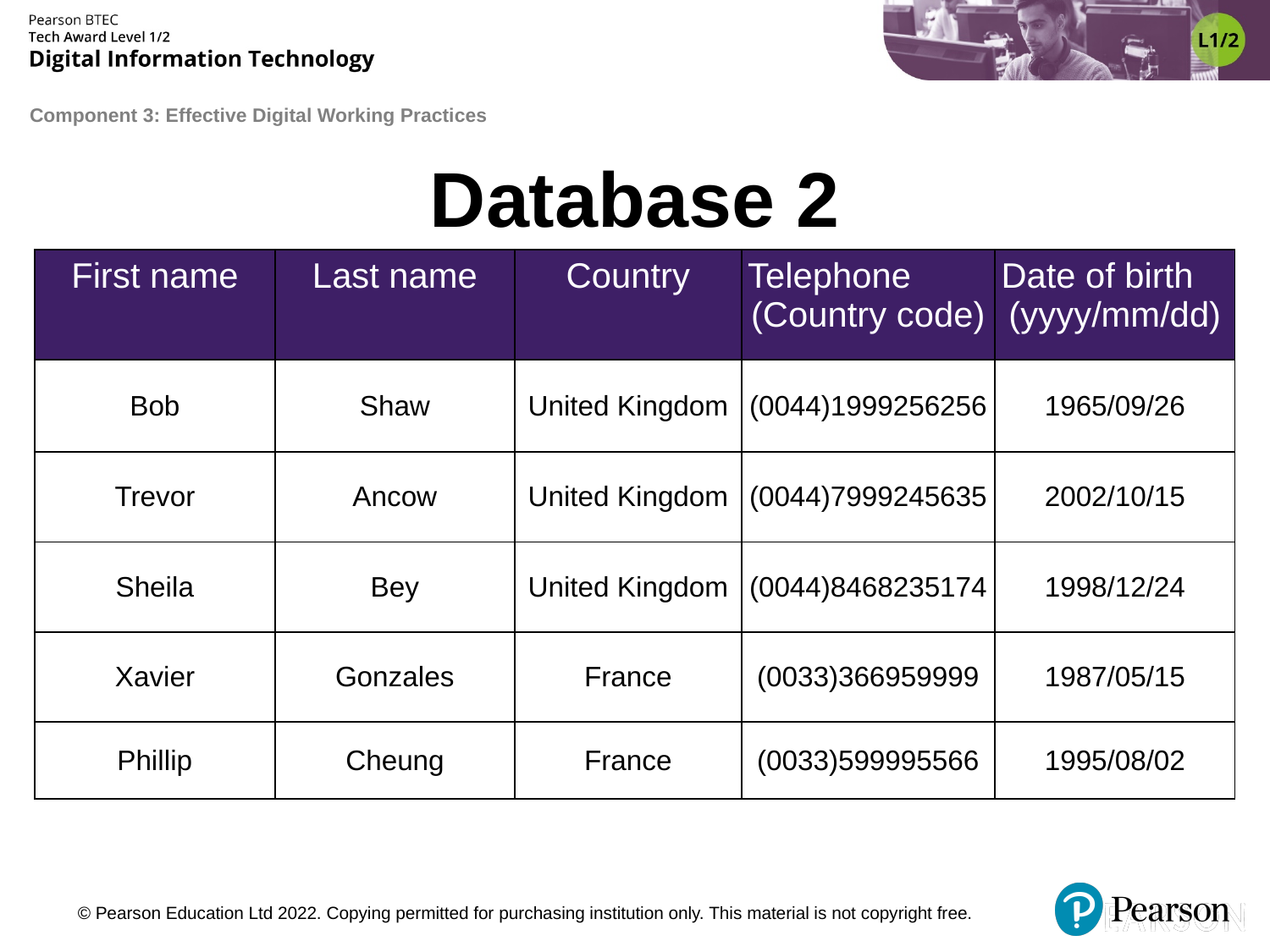

# Database 2
| First name | Last name | Country | Telephone (Country code) | Date of birth (yyyy/mm/dd) |
| --- | --- | --- | --- | --- |
| Bob | Shaw | United Kingdom | (0044)1999256256 | 1965/09/26 |
| Trevor | Ancow | United Kingdom | (0044)7999245635 | 2002/10/15 |
| Sheila | Bey | United Kingdom | (0044)8468235174 | 1998/12/24 |
| Xavier | Gonzales | France | (0033)366959999 | 1987/05/15 |
| Phillip | Cheung | France | (0033)599995566 | 1995/08/02 |
© Pearson Education Ltd 2022. Copying permitted for purchasing institution only. This material is not copyright free.